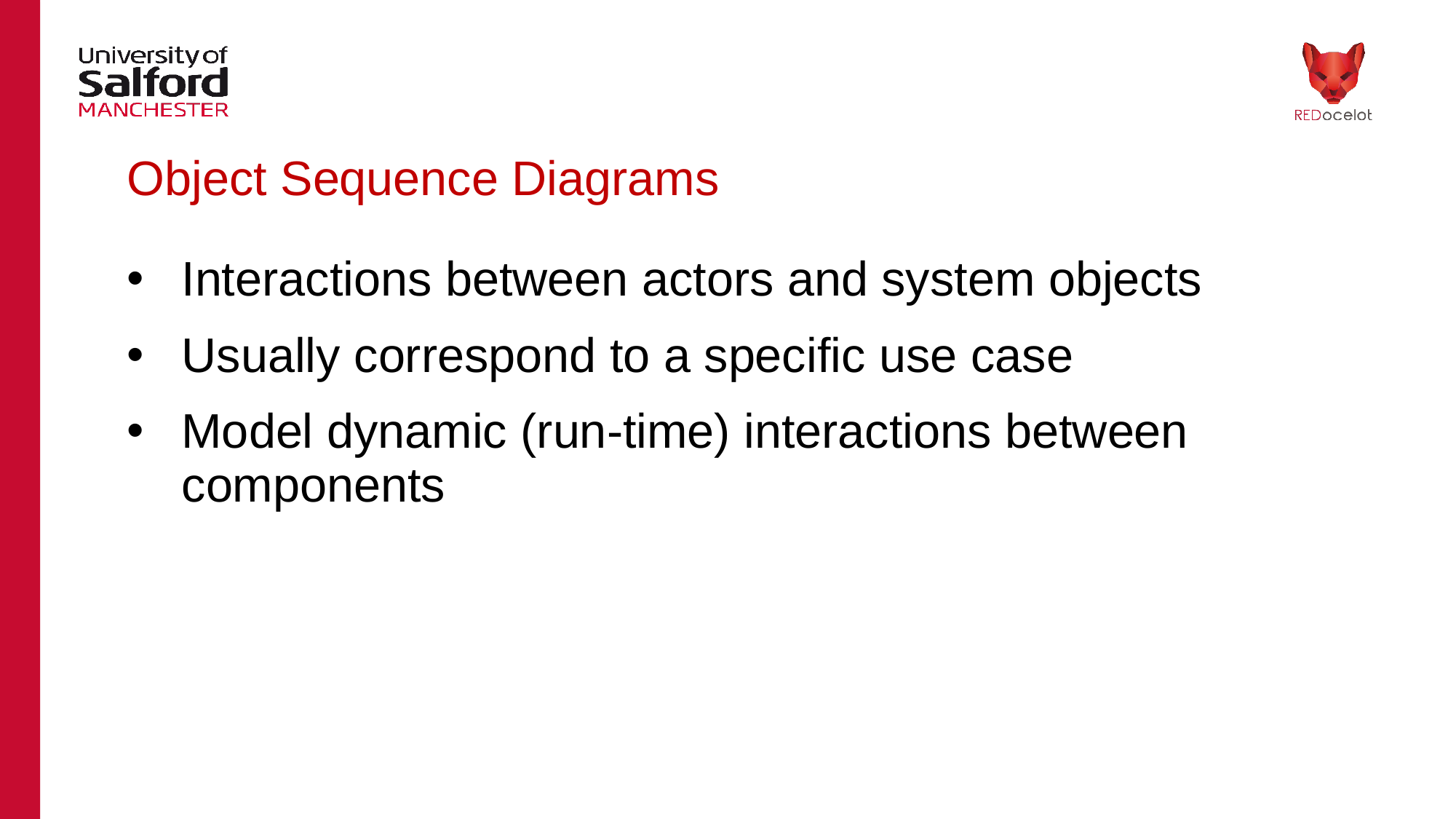

# Object Sequence Diagrams
Interactions between actors and system objects
Usually correspond to a specific use case
Model dynamic (run-time) interactions between components